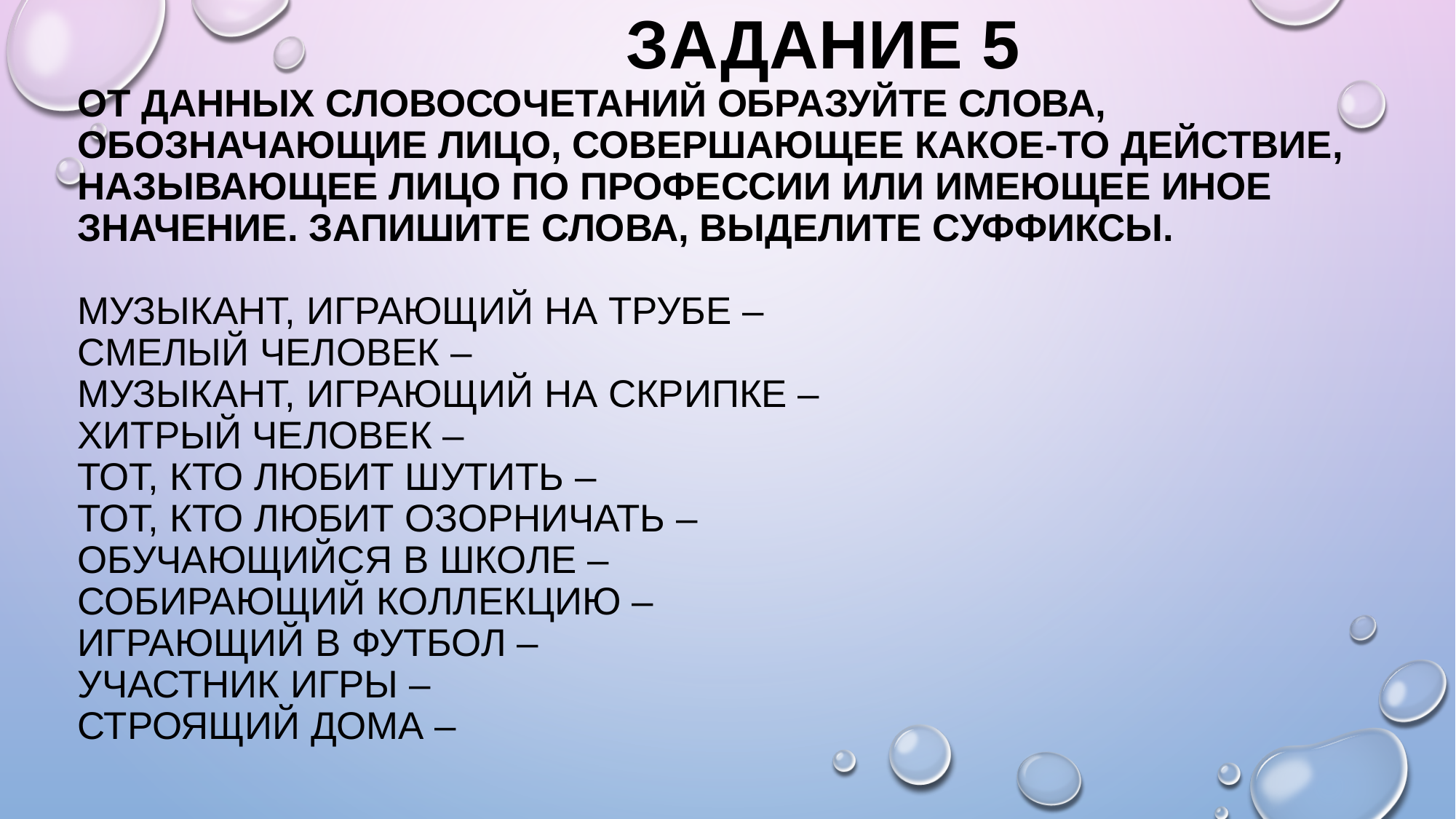

# Задание 5 От данных словосочетаний образуйте слова, обозначающие лицо, совершающее какое-то действие, называющее лицо по профессии или имеющее иное значение. Запишите слова, выделите суффиксы. Музыкант, играющий на трубе – Смелый человек – Музыкант, играющий на скрипке – Хитрый человек – Тот, кто любит шутить – Тот, кто любит озорничать – Обучающийся в школе – Собирающий коллекцию – Играющий в футбол – Участник игры – Строящий дома –